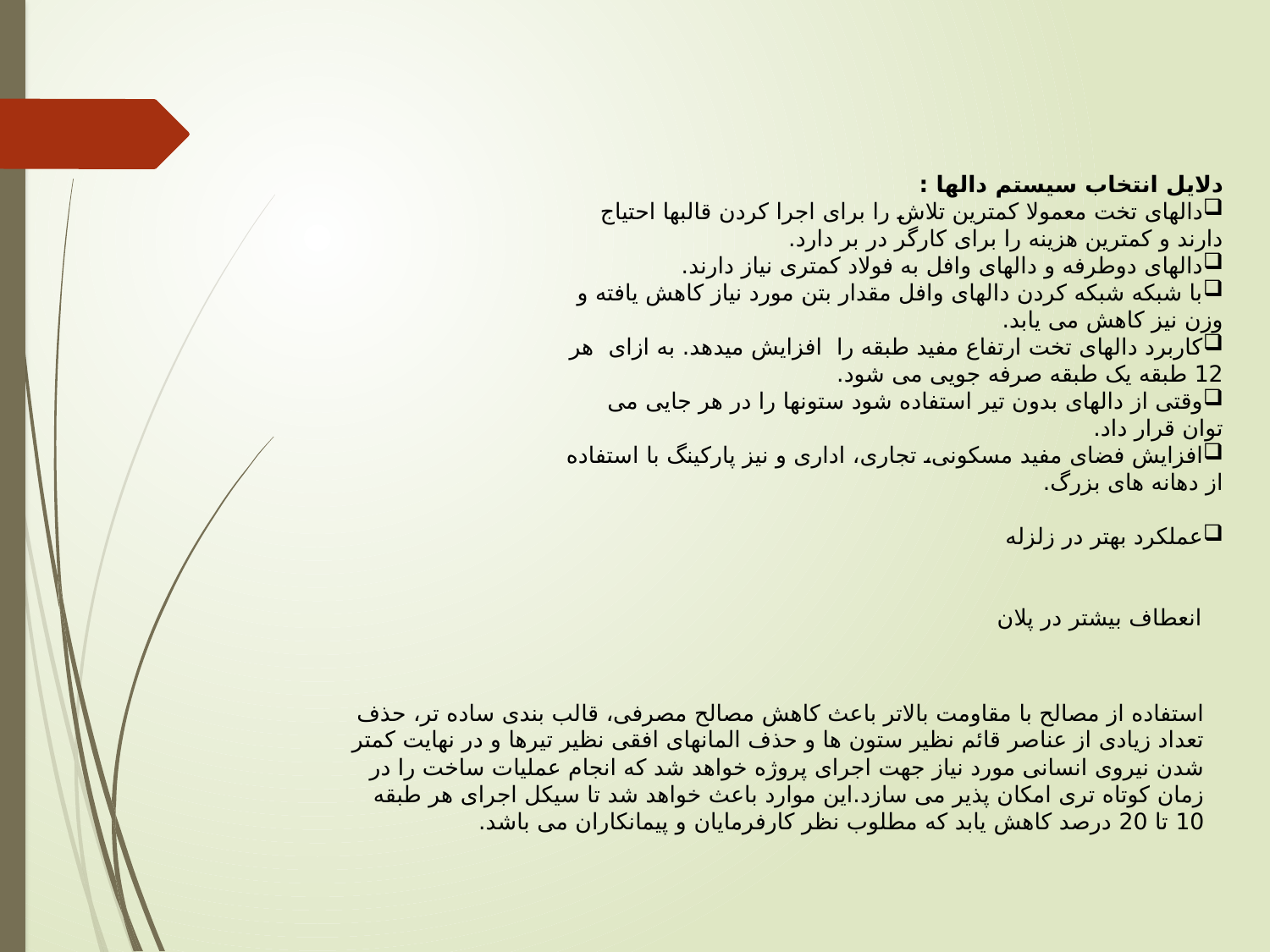

دلایل انتخاب سیستم دالها :
دالهای تخت معمولا کمترین تلاش را برای اجرا کردن قالبها احتیاج دارند و کمترین هزینه را برای کارگر در بر دارد.
دالهای دوطرفه و دالهای وافل به فولاد کمتری نیاز دارند.
با شبکه شبکه کردن دالهای وافل مقدار بتن مورد نیاز کاهش یافته و وزن نیز کاهش می یابد.
کاربرد دالهای تخت ارتفاع مفید طبقه را  افزایش میدهد. به ازای  هر 12 طبقه یک طبقه صرفه جویی می شود.
وقتی از دالهای بدون تیر استفاده شود ستونها را در هر جایی می توان قرار داد.
افزایش فضای مفید مسکونی، تجاری، اداری و نیز پارکینگ با استفاده از دهانه های بزرگ.

عملکرد بهتر در زلزله

   انعطاف بیشتر در پلان
استفاده از مصالح با مقاومت بالاتر باعث کاهش مصالح مصرفی، قالب بندی ساده تر، حذف تعداد زیادی از عناصر قائم نظیر ستون ها و حذف المانهای افقی نظیر تیرها و در نهایت کمتر شدن نیروی انسانی مورد نیاز جهت اجرای پروژه خواهد شد که انجام عملیات ساخت را در زمان کوتاه تری امکان پذیر می سازد.این موارد باعث خواهد شد تا سیکل اجرای هر طبقه 10 تا 20 درصد کاهش یابد که مطلوب نظر کارفرمایان و پیمانکاران می باشد.